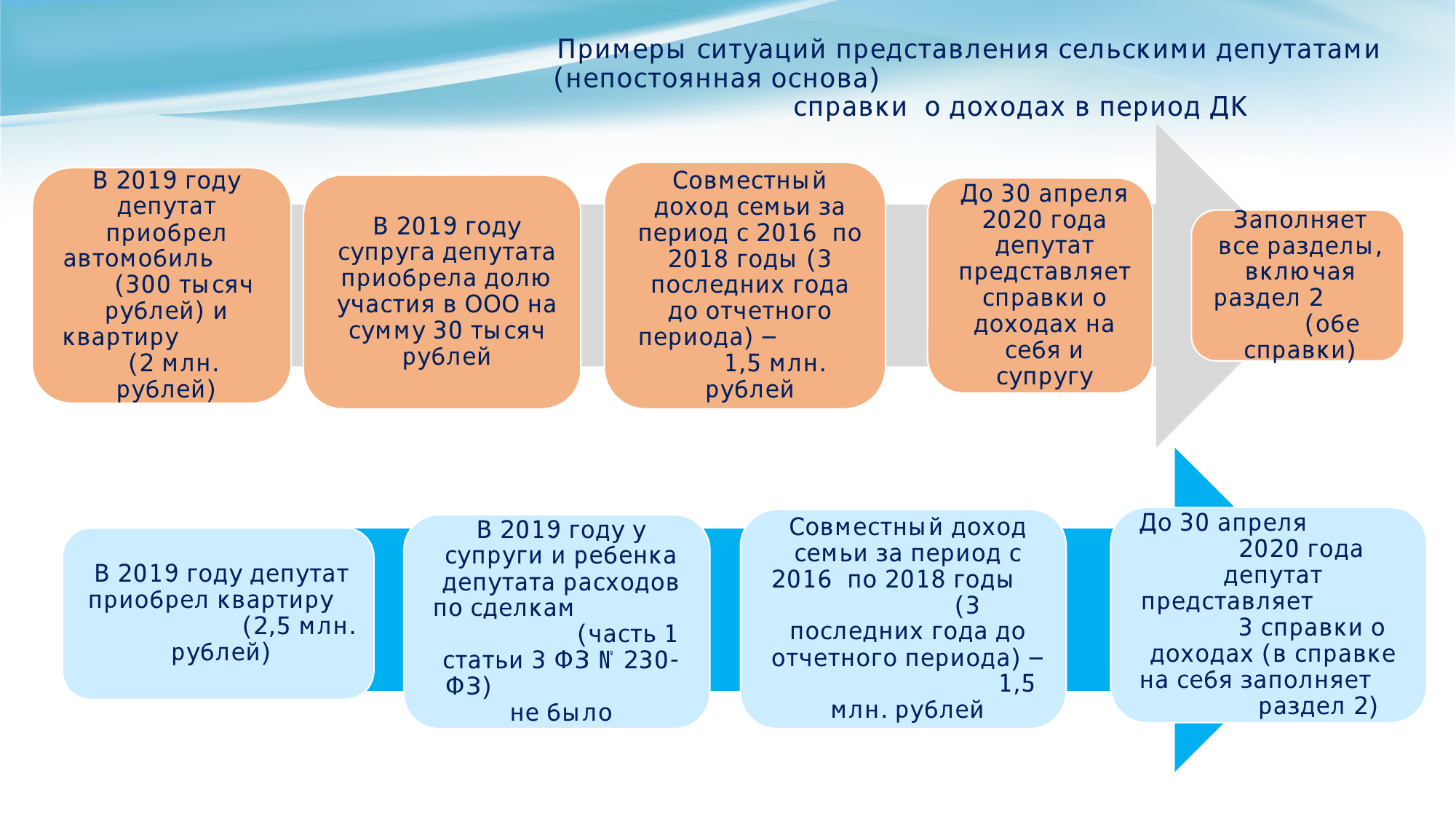

# Примеры ситуаций представления сельскими депутатами (непостоянная основа)                                                                             справки  о доходах в период ДК
В 2019 году депутат приобрел автомобиль              (300 тысяч рублей) и квартиру                (2 млн. рублей)
В 2019 году супруга депутата приобрела долю участия в ООО на сумму 30 тысяч рублей
Совместный доход семьи за период с 2016  по 2018 годы (3 последних года до отчетного периода) –                    1,5 млн. рублей
До 30 апреля 2020 года депутат представляет справки о доходах на себя и супругу
Заполняет все разделы, включая раздел 2                   (обе справки)
В 2019 году депутат приобрел квартиру                          (2,5 млн. рублей)
В 2019 году у супруги и ребенка депутата расходов по сделкам                                    (часть 1 статьи 3 ФЗ № 230-ФЗ)                           не было
Совместный доход семьи за период с 2016  по 2018 годы                      (3 последних года до отчетного периода) –                                1,5 млн. рублей
До 30 апреля                       2020 года депутат представляет                         3 справки о доходах (в справке на себя заполняет                   раздел 2)